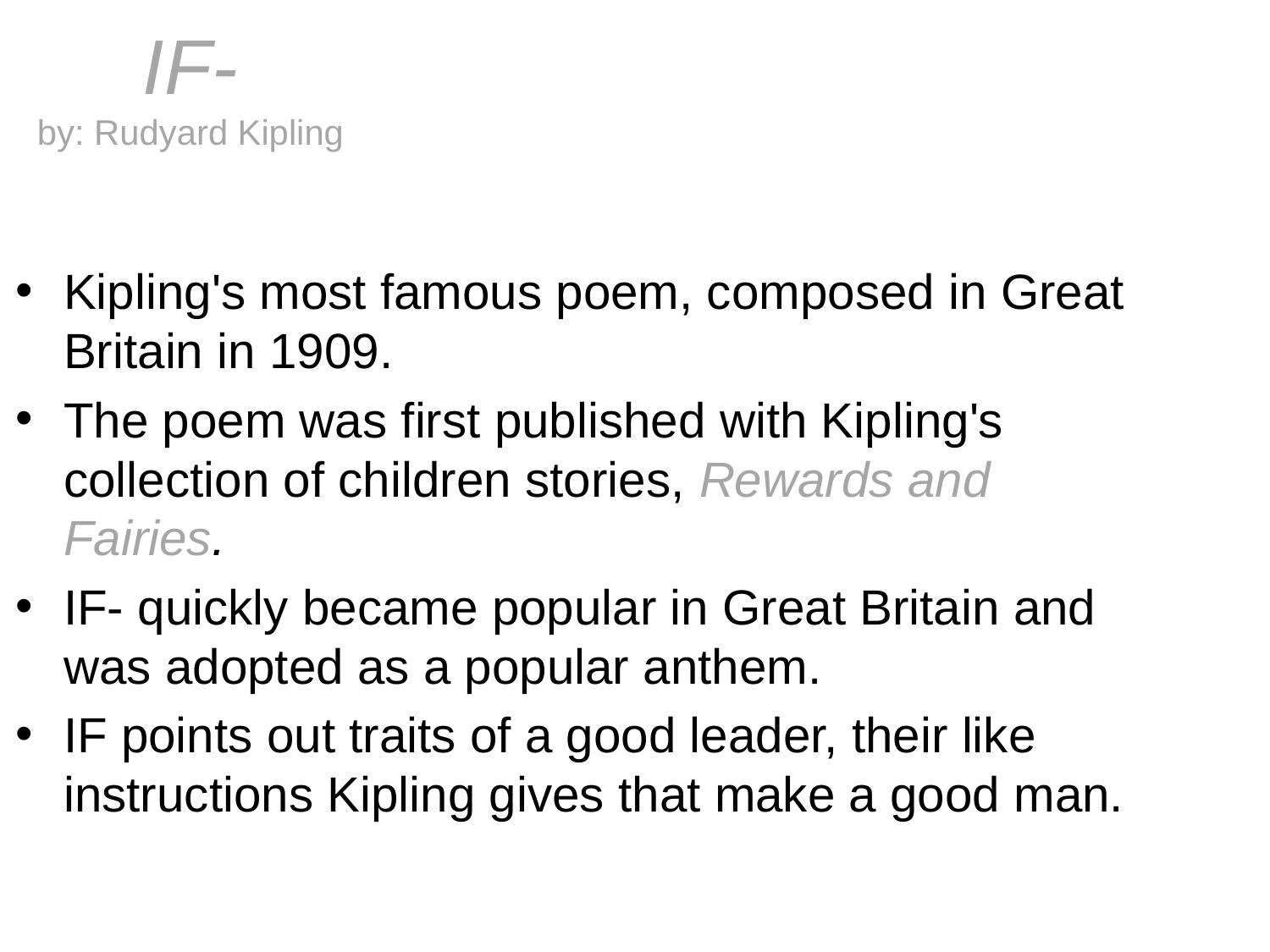

# IF- by: Rudyard Kipling
Kipling's most famous poem, composed in Great Britain in 1909.
The poem was first published with Kipling's collection of children stories, Rewards and Fairies.
IF- quickly became popular in Great Britain and was adopted as a popular anthem.
IF points out traits of a good leader, their like instructions Kipling gives that make a good man.